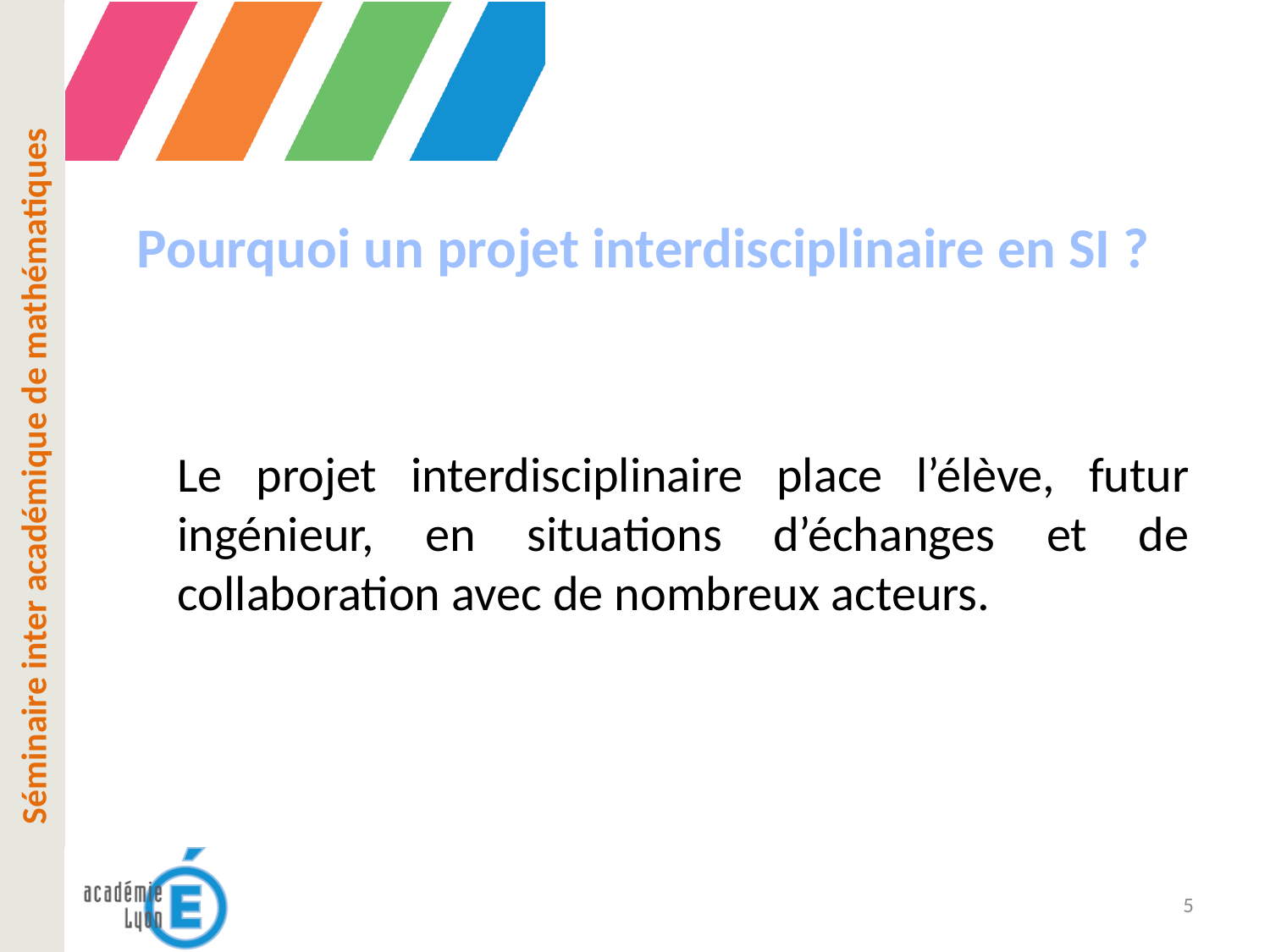

# Pourquoi un projet interdisciplinaire en SI ?
Le projet interdisciplinaire place l’élève, futur ingénieur, en situations d’échanges et de collaboration avec de nombreux acteurs.
5